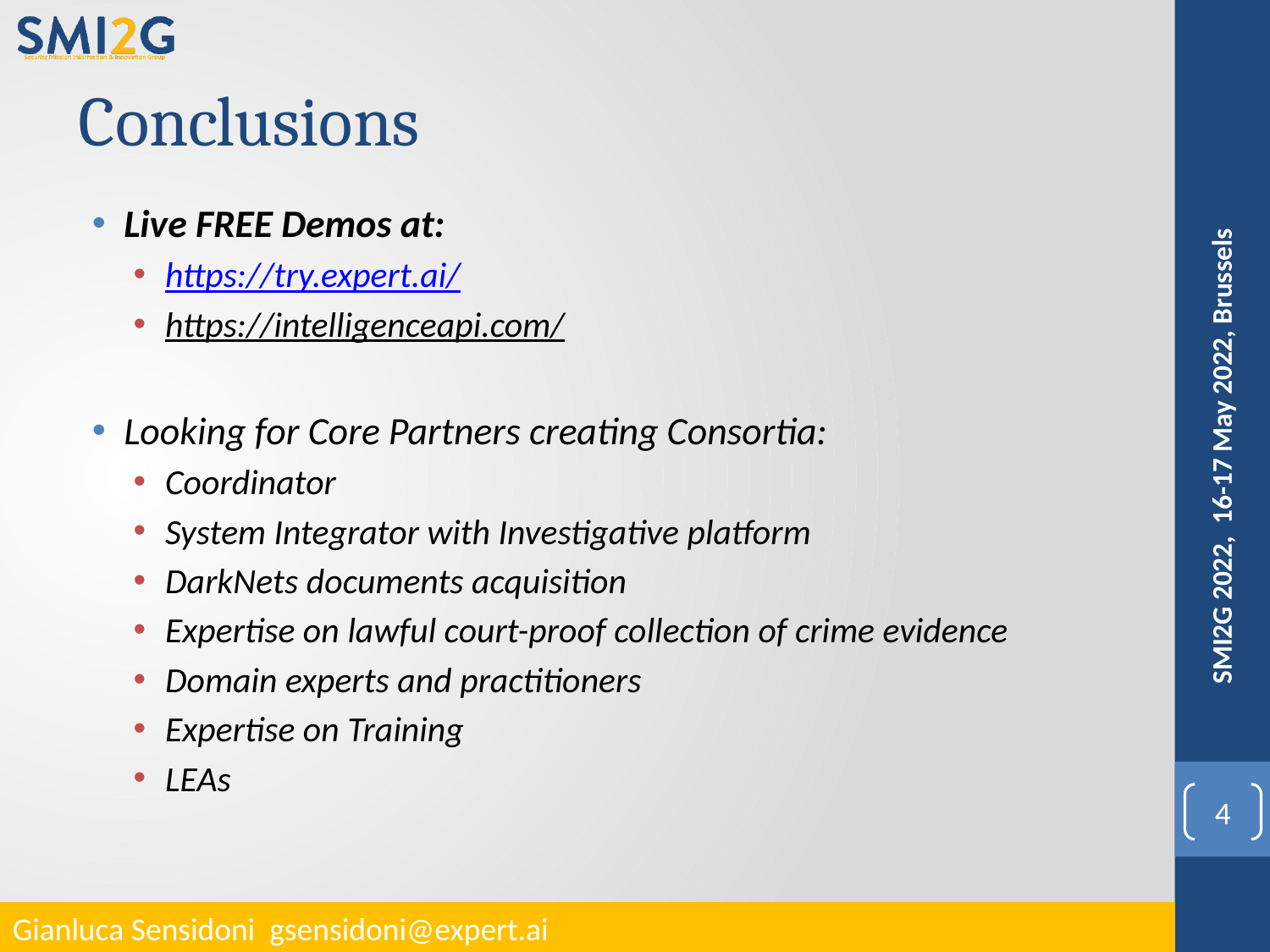

# Conclusions
Live FREE Demos at:
https://try.expert.ai/
https://intelligenceapi.com/

Looking for Core Partners creating Consortia:
Coordinator
System Integrator with Investigative platform
DarkNets documents acquisition
Expertise on lawful court-proof collection of crime evidence
Domain experts and practitioners
Expertise on Training
LEAs

SMI2G 2022,  16-17 May 2022, Brussels
4
Gianluca Sensidoni  gsensidoni@expert.ai